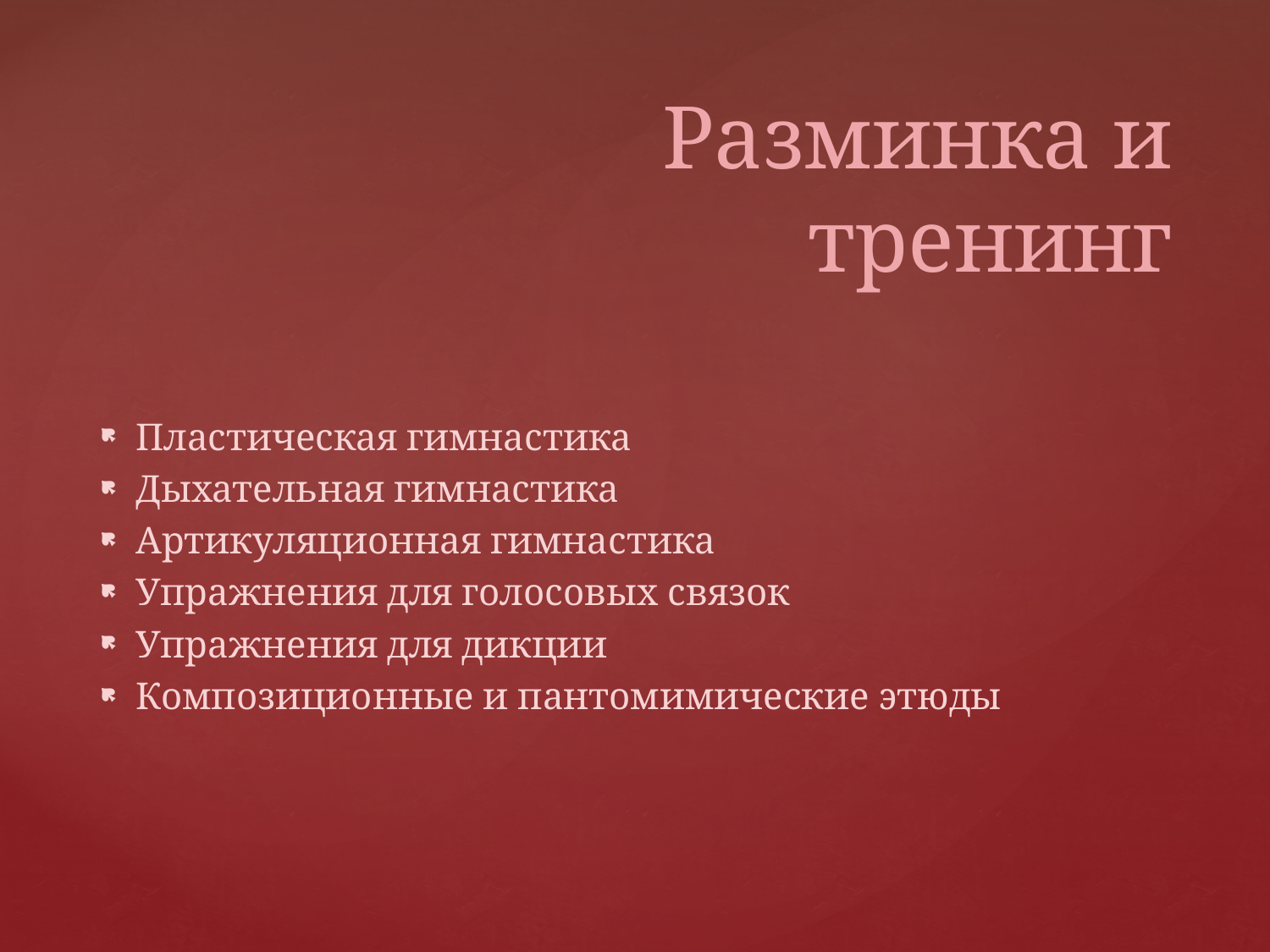

# Разминка и тренинг
Пластическая гимнастика
Дыхательная гимнастика
Артикуляционная гимнастика
Упражнения для голосовых связок
Упражнения для дикции
Композиционные и пантомимические этюды